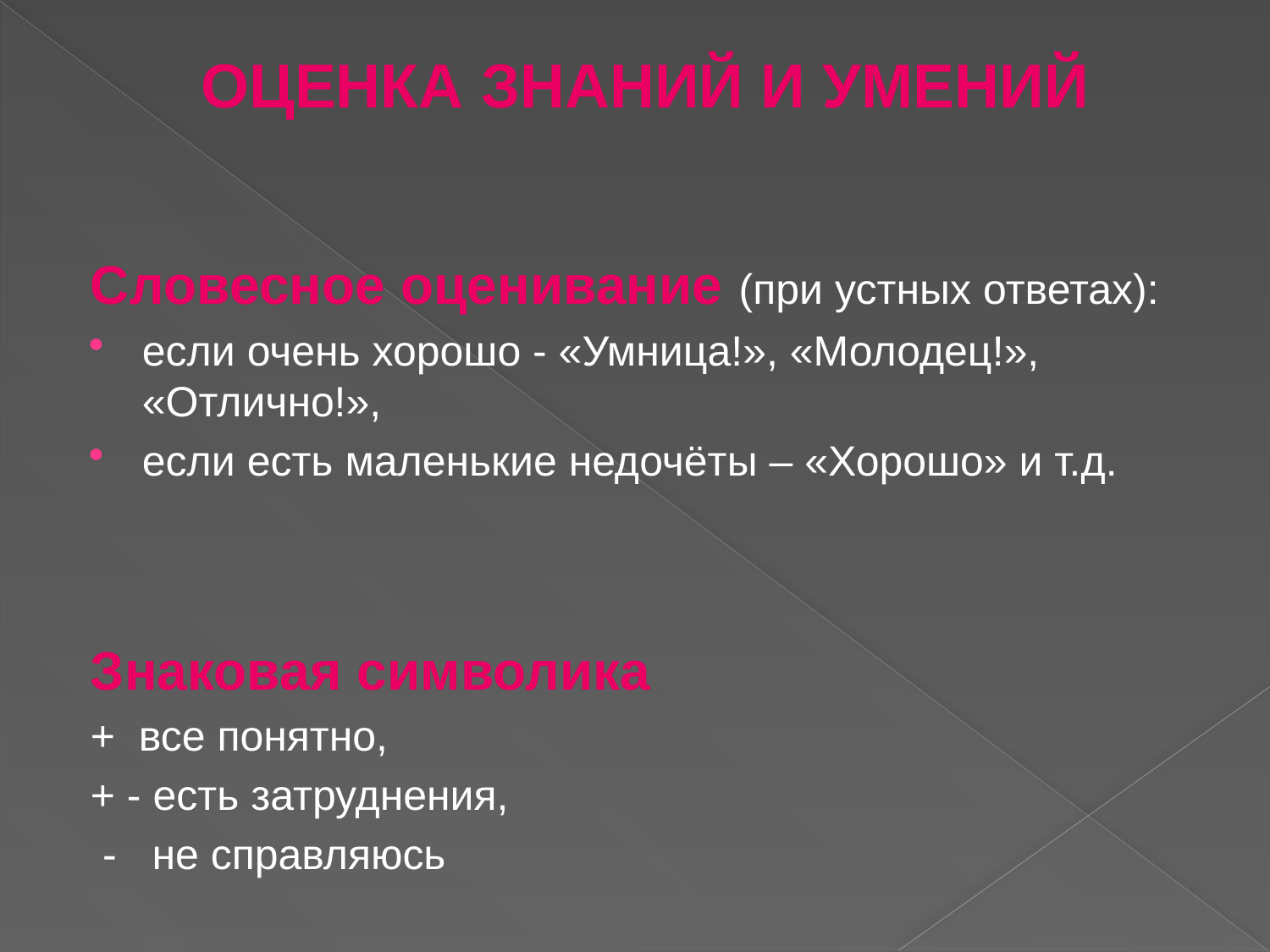

#
ОЦЕНКА ЗНАНИЙ И УМЕНИЙ

Словесное оценивание (при устных ответах):
если очень хорошо - «Умница!», «Молодец!», «Отлично!»,
если есть маленькие недочёты – «Хорошо» и т.д.

Знаковая символика
+  все понятно,
+ - есть затруднения,
 -   не справляюсь